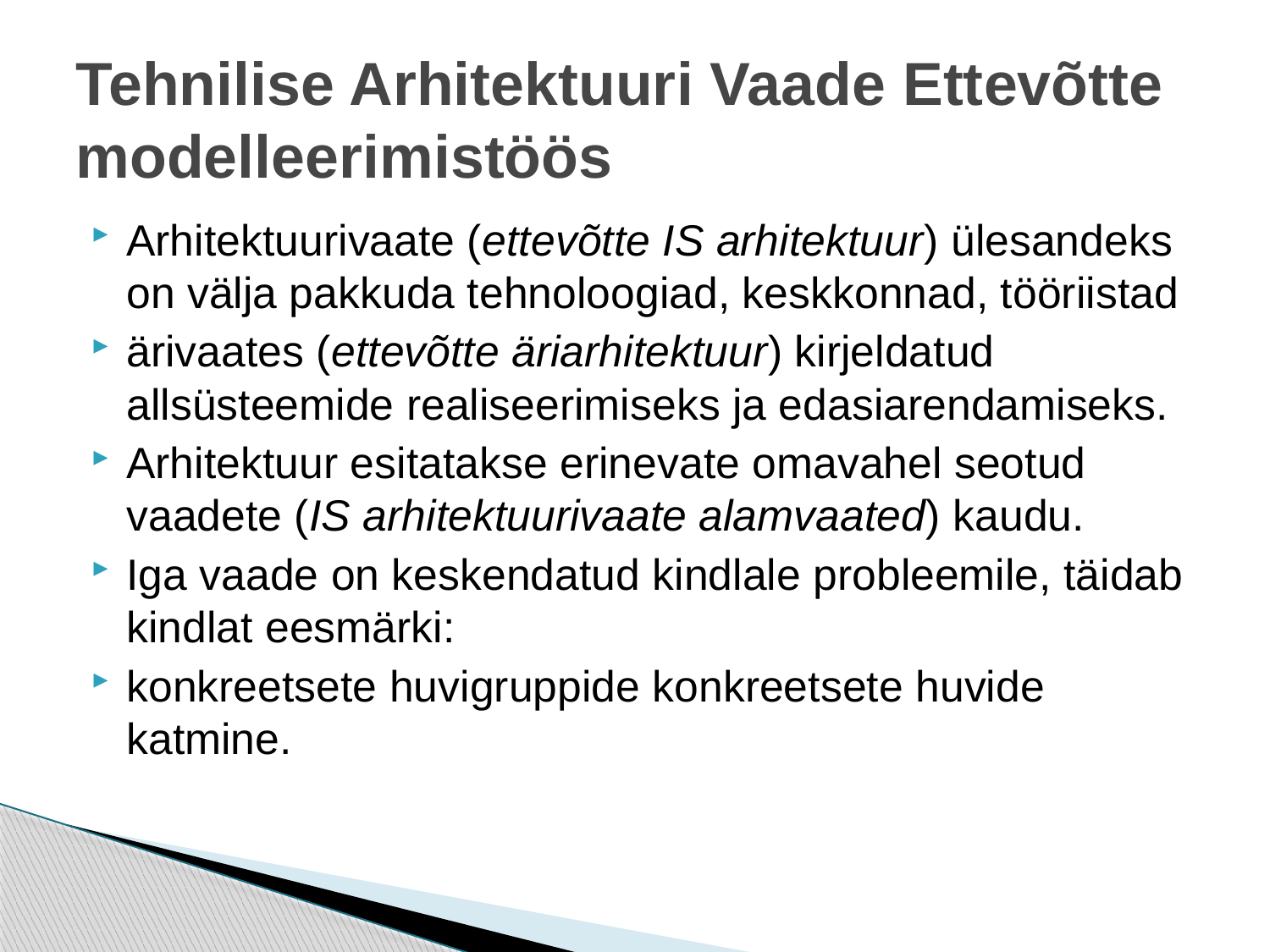

# Tehnilise Arhitektuuri Vaade Ettevõtte modelleerimistöös
Arhitektuurivaate (ettevõtte IS arhitektuur) ülesandeks on välja pakkuda tehnoloogiad, keskkonnad, tööriistad
ärivaates (ettevõtte äriarhitektuur) kirjeldatud allsüsteemide realiseerimiseks ja edasiarendamiseks.
Arhitektuur esitatakse erinevate omavahel seotud vaadete (IS arhitektuurivaate alamvaated) kaudu.
Iga vaade on keskendatud kindlale probleemile, täidab kindlat eesmärki:
konkreetsete huvigruppide konkreetsete huvide katmine.